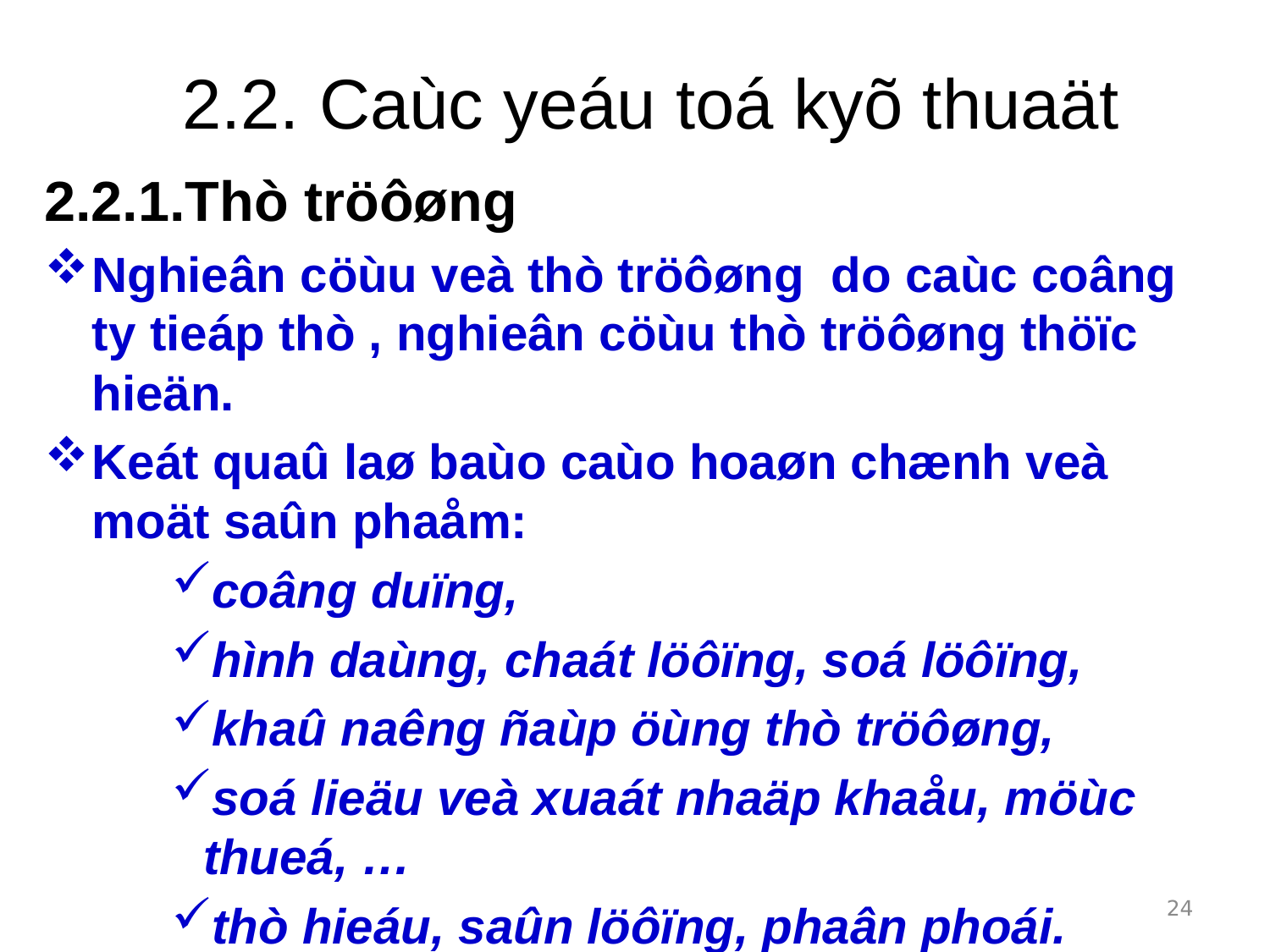

# 2.2. Caùc yeáu toá kyõ thuaät
2.2.1.Thò tröôøng
Nghieân cöùu veà thò tröôøng  do caùc coâng ty tieáp thò , nghieân cöùu thò tröôøng thöïc hieän.
Keát quaû laø baùo caùo hoaøn chænh veà moät saûn phaåm:
coâng duïng,
hình daùng, chaát löôïng, soá löôïng,
khaû naêng ñaùp öùng thò tröôøng,
soá lieäu veà xuaát nhaäp khaåu, möùc thueá, …
thò hieáu, saûn löôïng, phaân phoái.
24